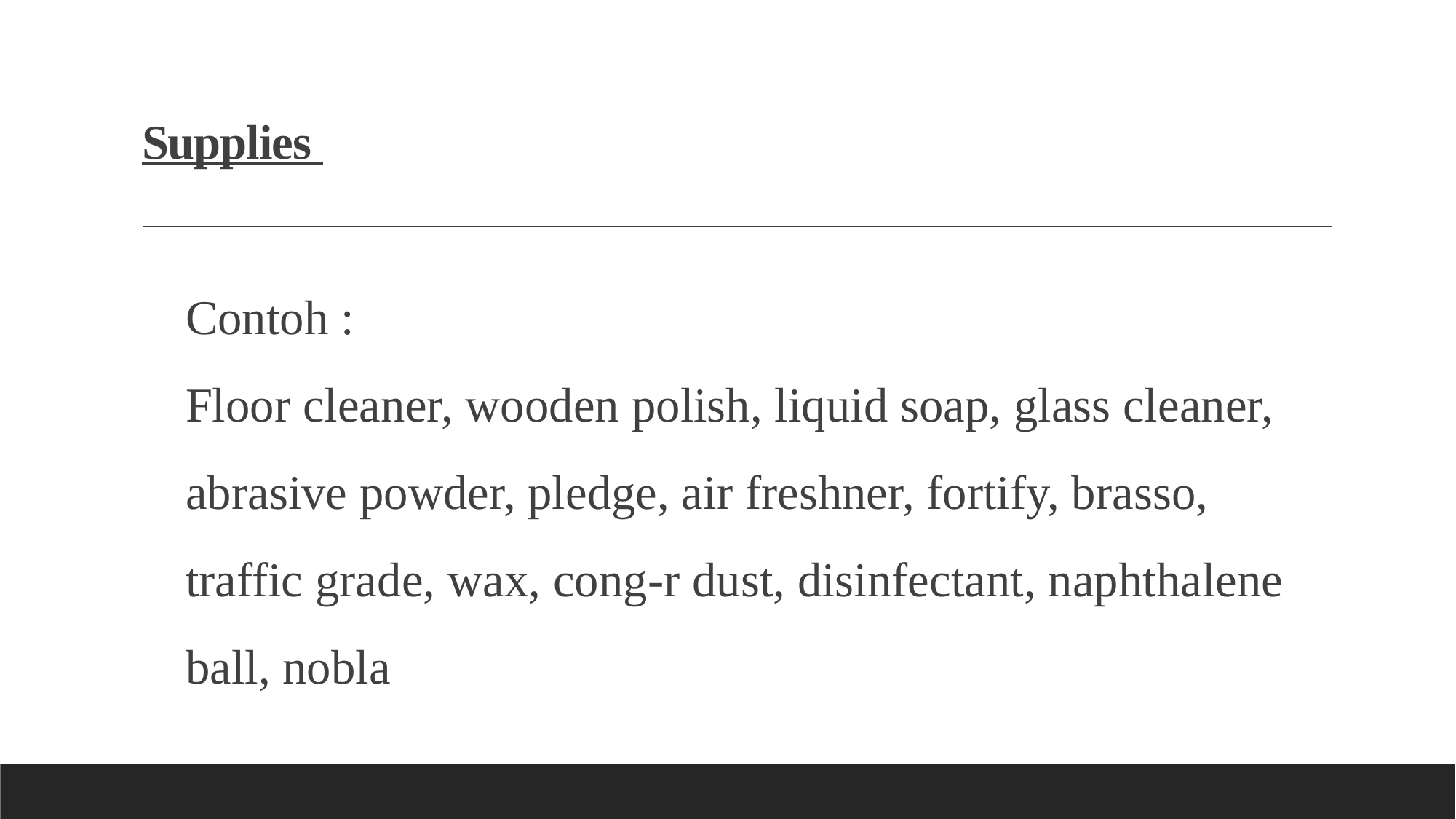

# Supplies
Contoh :
Floor cleaner, wooden polish, liquid soap, glass cleaner, abrasive powder, pledge, air freshner, fortify, brasso, traffic grade, wax, cong-r dust, disinfectant, naphthalene ball, nobla